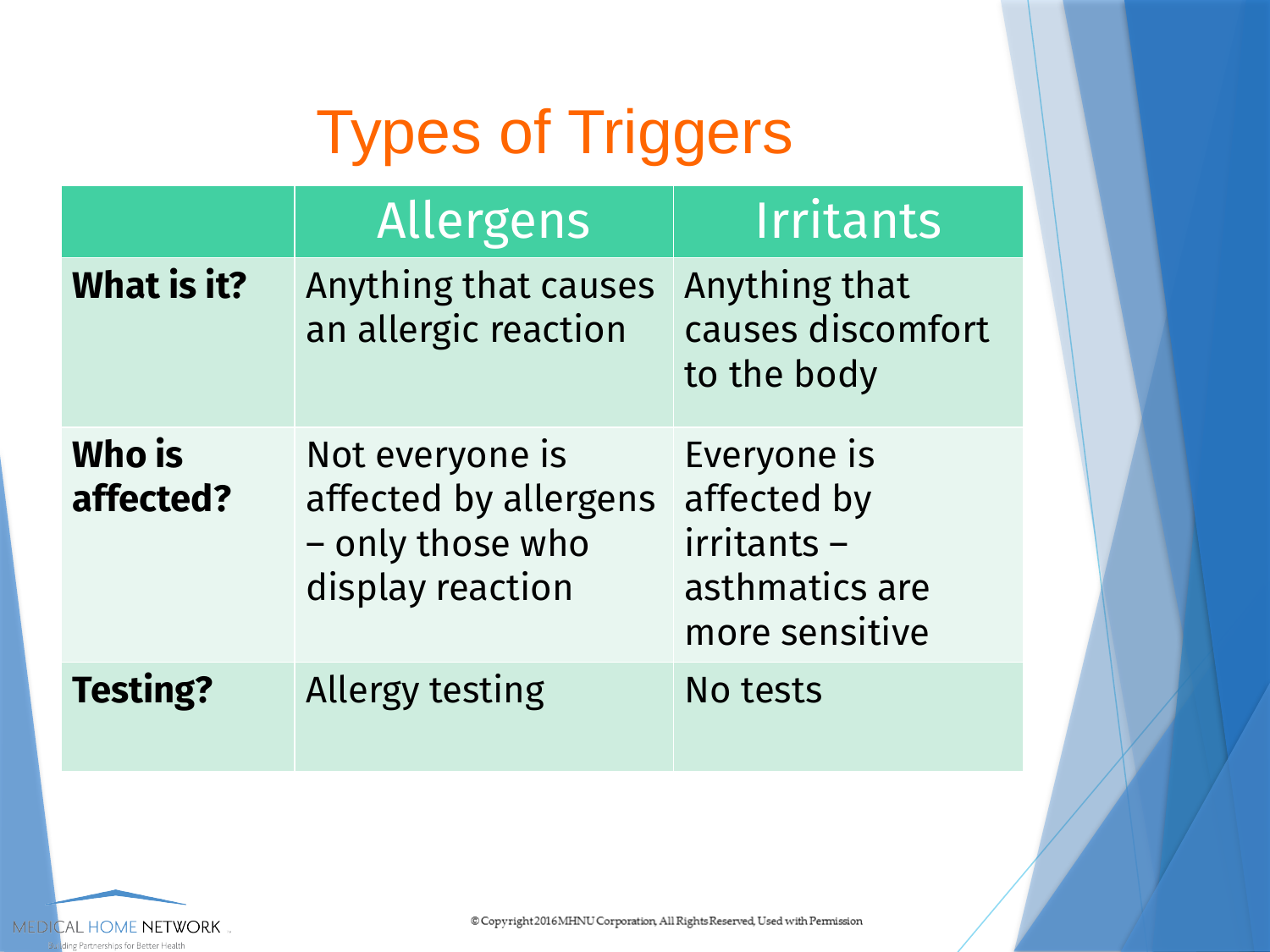

# Types of Triggers
|  | Allergens | Irritants |
| --- | --- | --- |
| What is it? | Anything that causes an allergic reaction | Anything that causes discomfort to the body |
| Who is affected? | Not everyone is affected by allergens – only those who display reaction | Everyone is affected by irritants – asthmatics are more sensitive |
| Testing? | Allergy testing | No tests |